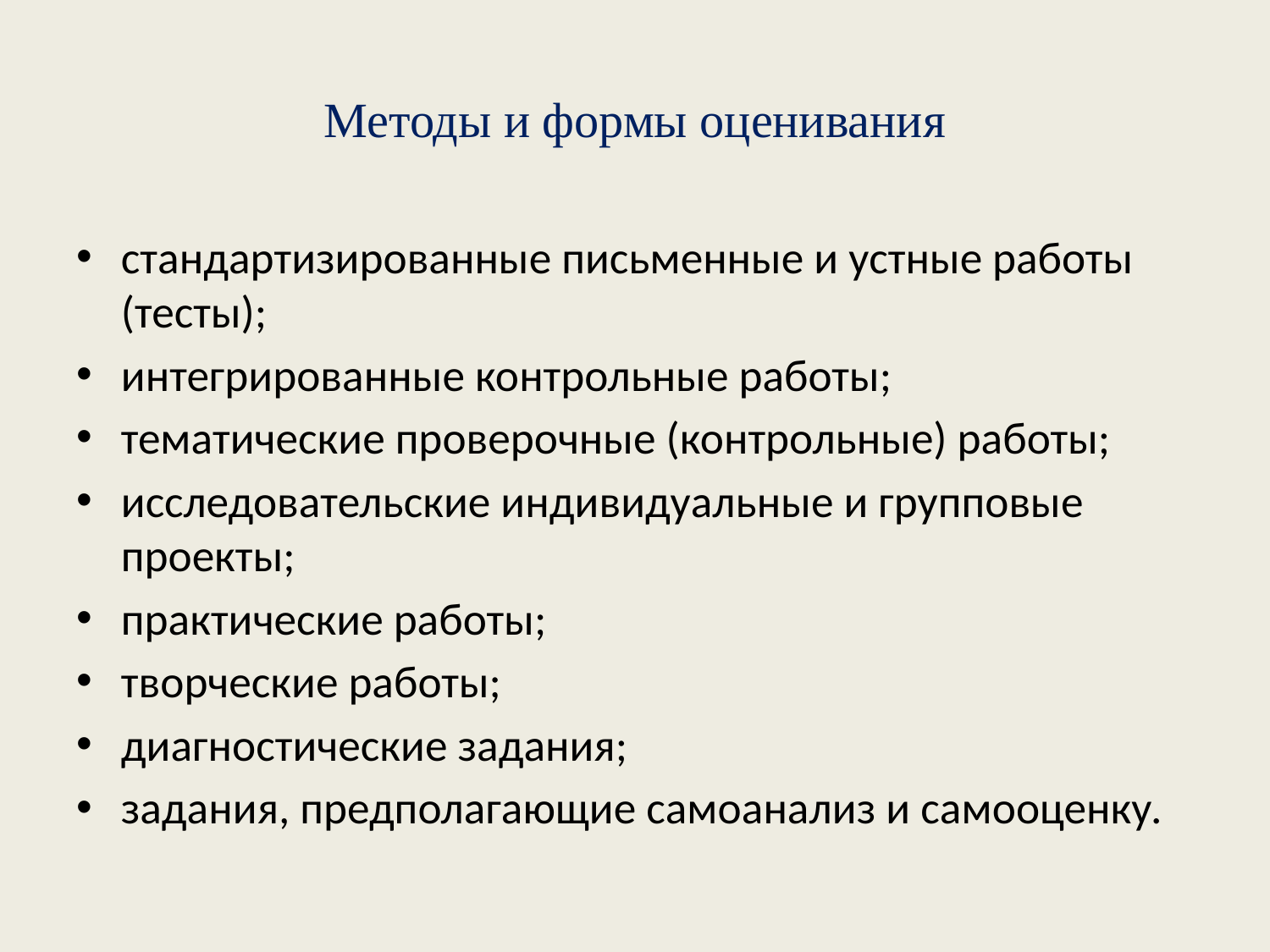

# Методы и формы оценивания
стандартизированные письменные и устные работы (тесты);
интегрированные контрольные работы;
тематические проверочные (контрольные) работы;
исследовательские индивидуальные и групповые проекты;
практические работы;
творческие работы;
диагностические задания;
задания, предполагающие самоанализ и самооценку.